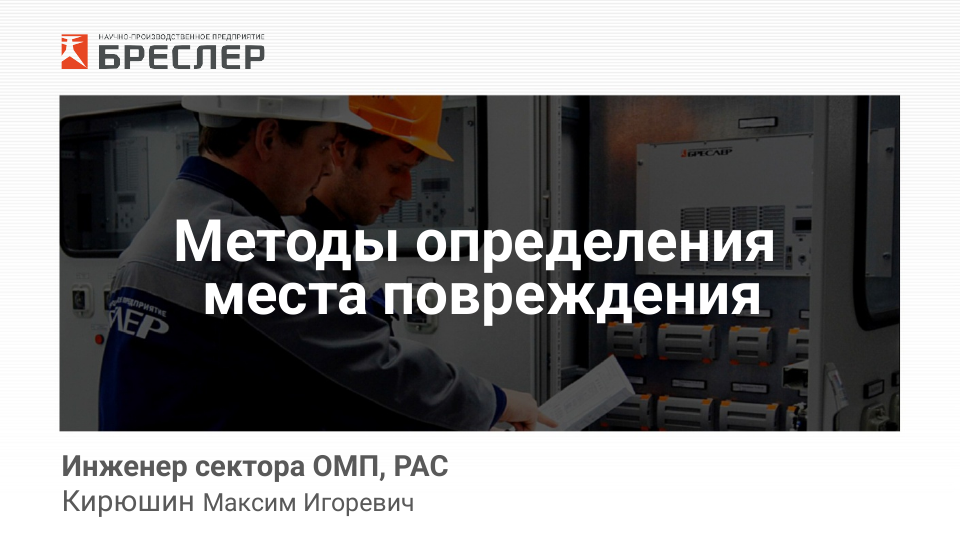

Методы определения
места повреждения
Инженер сектора ОМП, РАС
Кирюшин Максим Игоревич